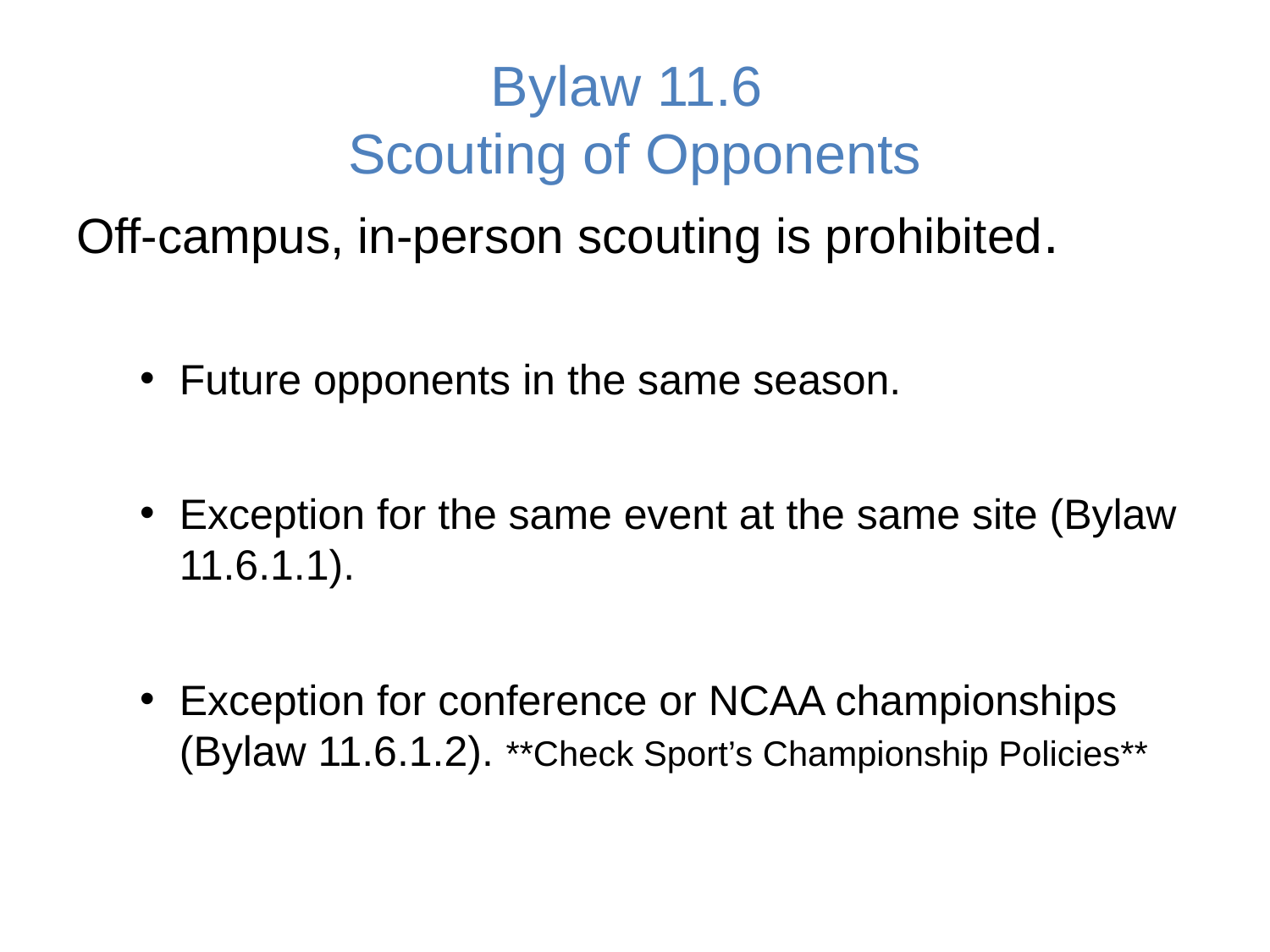

# Bylaw 11.6 Scouting of Opponents
Off-campus, in-person scouting is prohibited.

Future opponents in the same season.

Exception for the same event at the same site (Bylaw 11.6.1.1).

Exception for conference or NCAA championships
(Bylaw 11.6.1.2). **Check Sport’s Championship Policies**